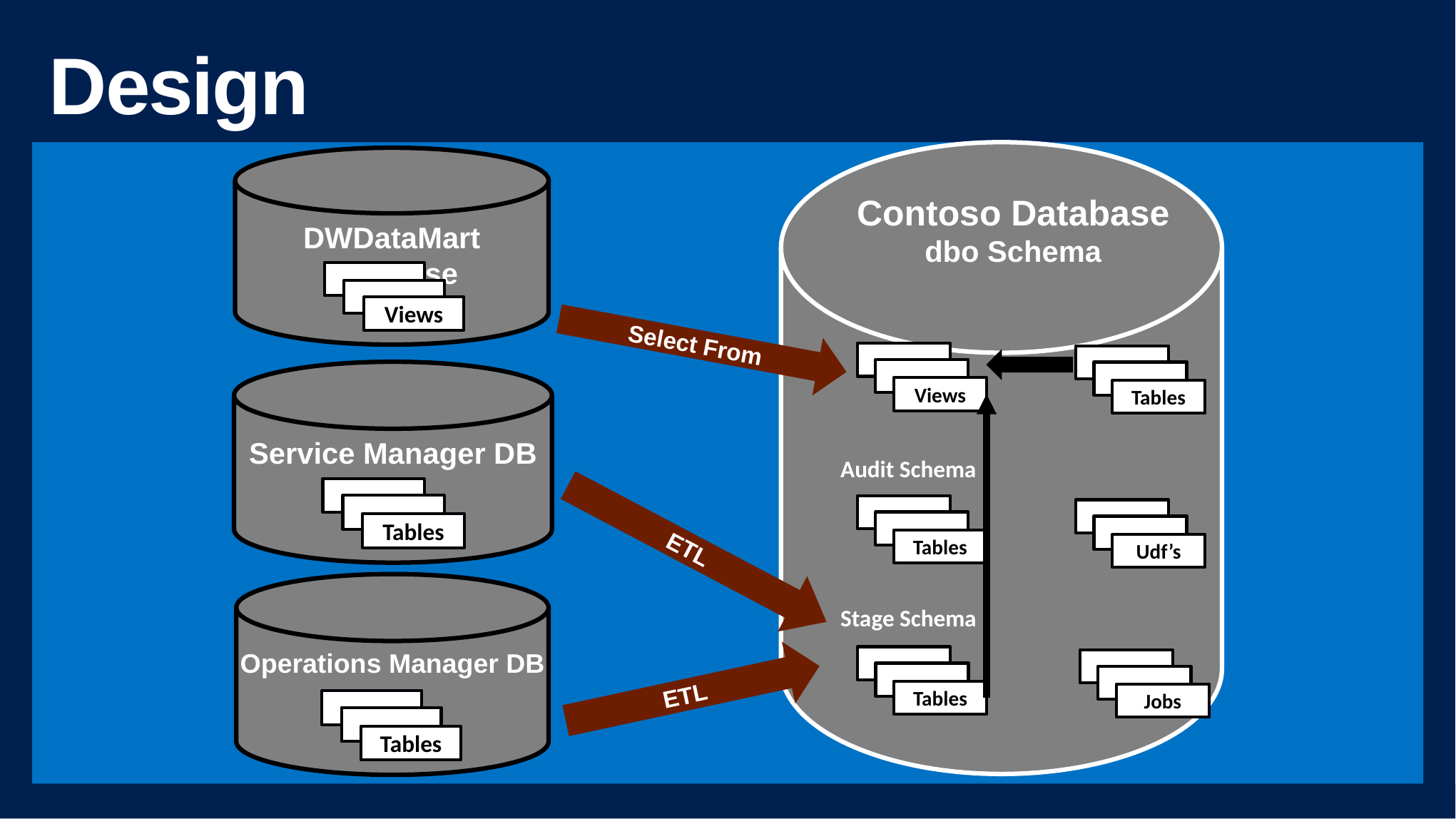

# Design

DWDataMart Database

Views
Contoso Database
dbo Schema
Select From

Views
Audit Schema

Tables
Stage Schema

Tables

Tables

Udf’s

Jobs
Service Manager DB

Tables
ETL
Operations Manager DB

Tables
ETL